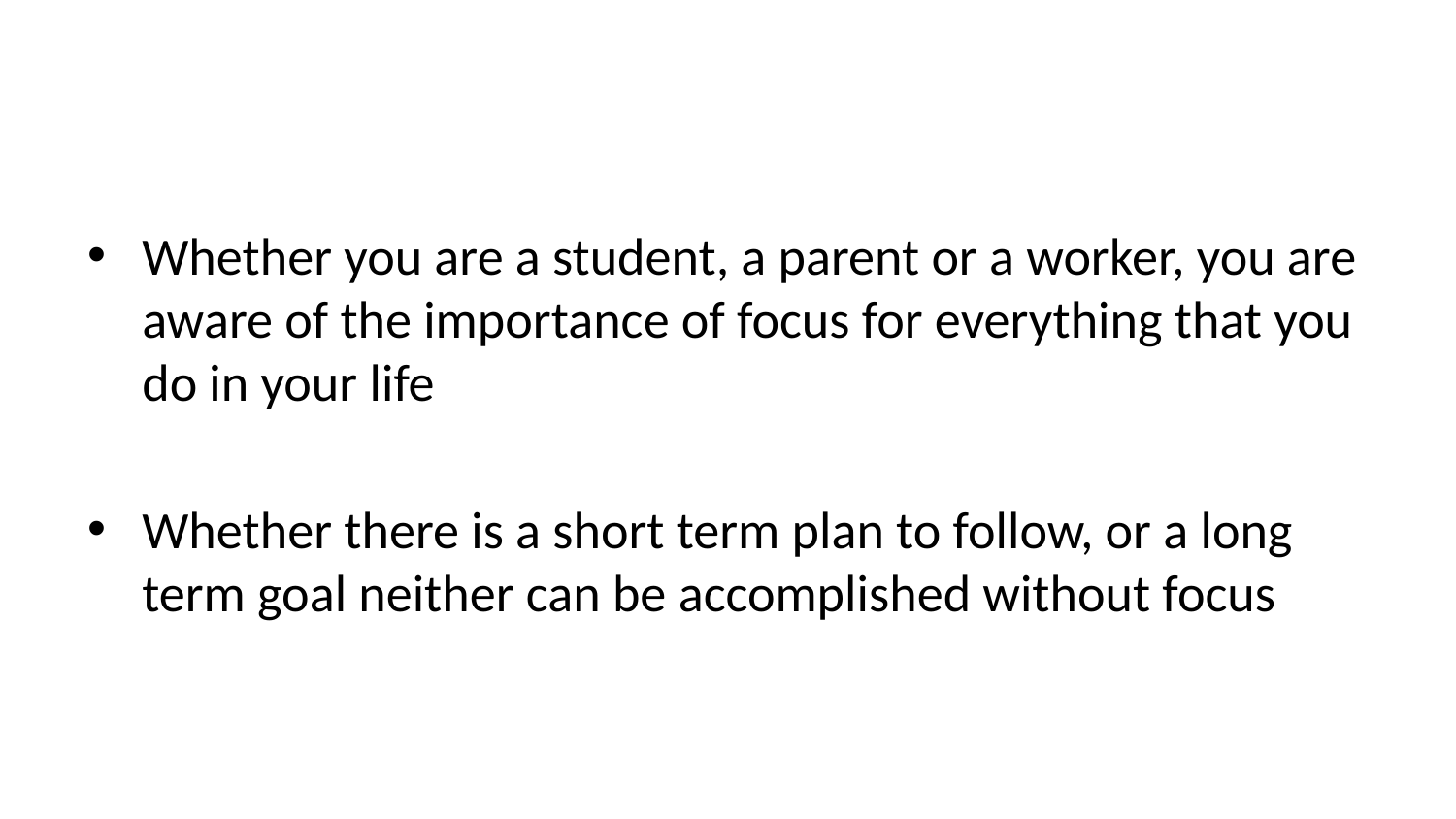

Whether you are a student, a parent or a worker, you are aware of the importance of focus for everything that you do in your life

Whether there is a short term plan to follow, or a long term goal neither can be accomplished without focus